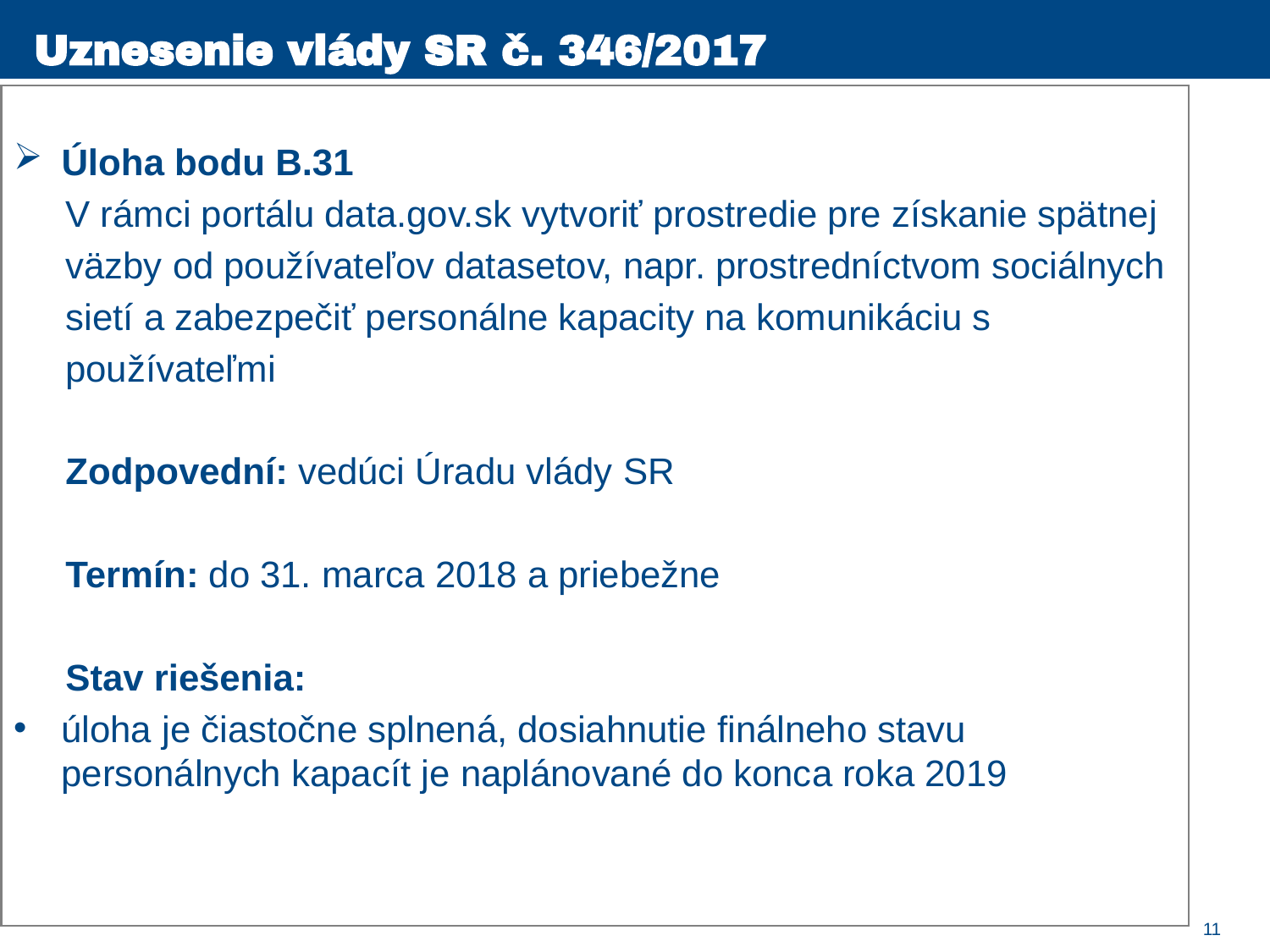

Uznesenie vlády SR č. 346/2017

Úloha bodu B.31
     V rámci portálu data.gov.sk vytvoriť prostredie pre získanie spätnej
     väzby od používateľov datasetov, napr. prostredníctvom sociálnych
     sietí a zabezpečiť personálne kapacity na komunikáciu s
     používateľmi

     Zodpovední: vedúci Úradu vlády SR

     Termín: do 31. marca 2018 a priebežne

     Stav riešenia:
úloha je čiastočne splnená, dosiahnutie finálneho stavu personálnych kapacít je naplánované do konca roka 2019